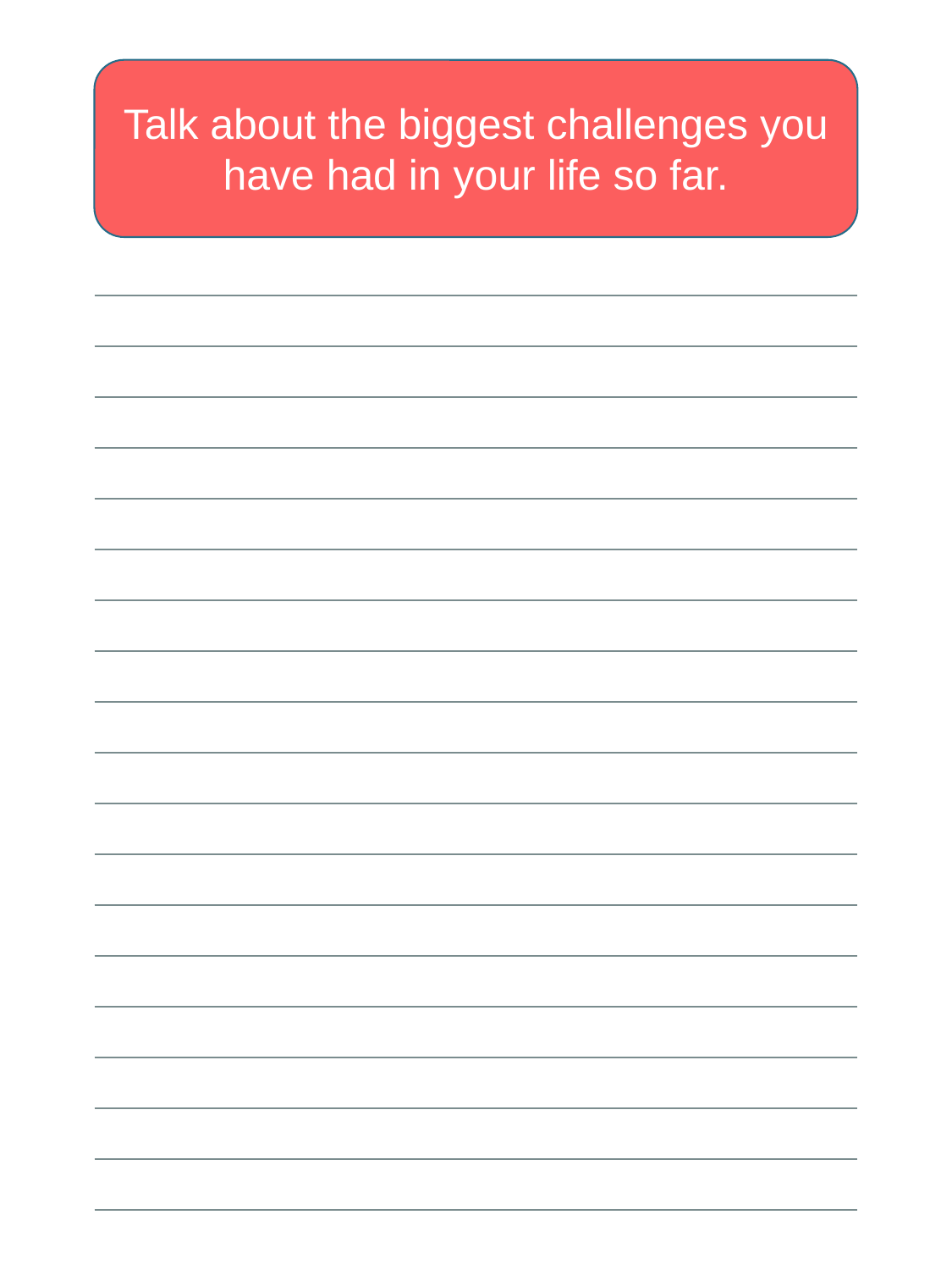

Talk about the biggest challenges you have had in your life so far.
|  |
| --- |
|  |
|  |
|  |
|  |
|  |
|  |
|  |
|  |
|  |
|  |
|  |
|  |
|  |
|  |
|  |
|  |
|  |